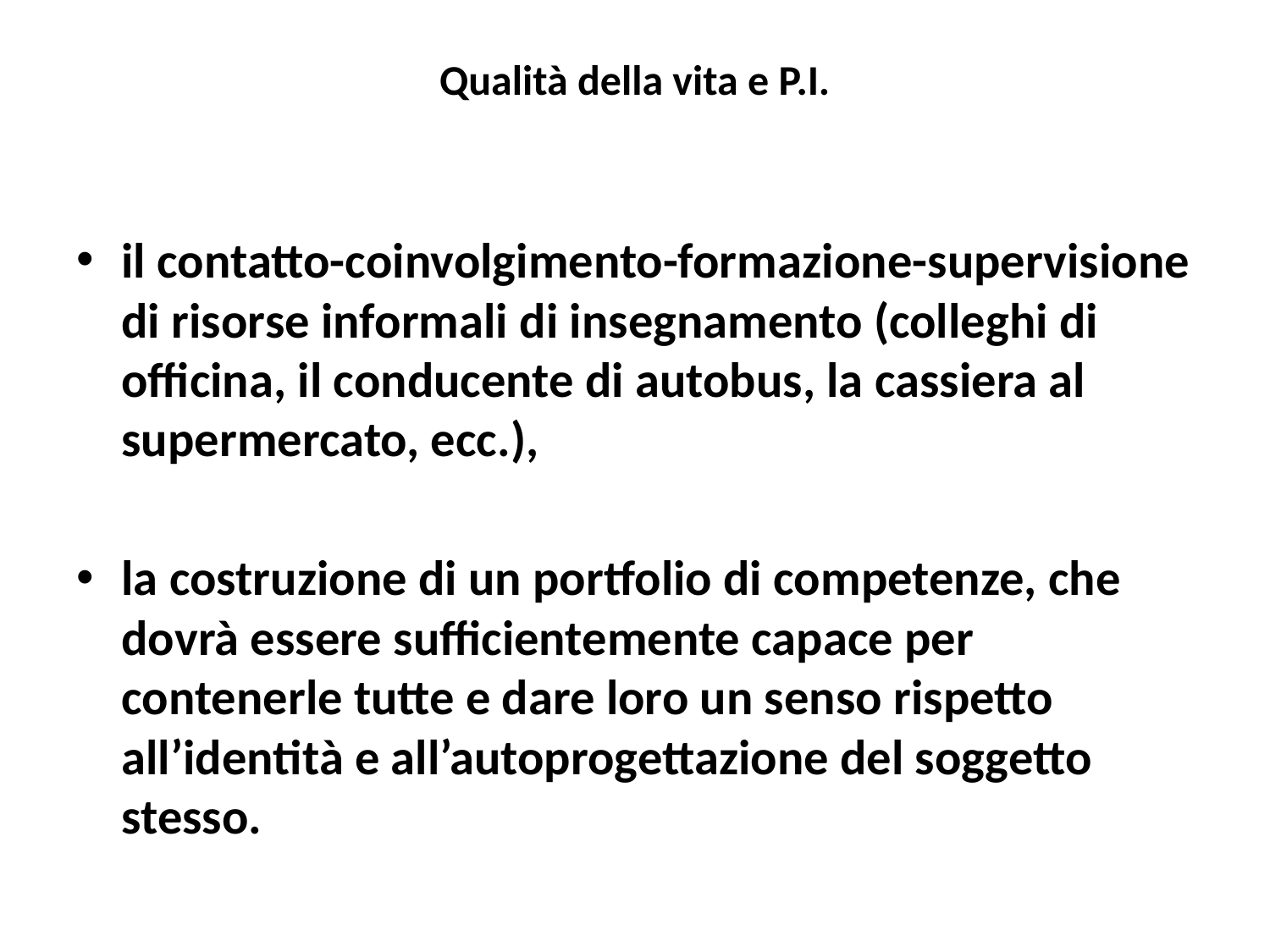

# Qualità della vita e P.I.
il contatto-coinvolgimento-formazione-supervisione di risorse informali di insegnamento (colleghi di officina, il conducente di autobus, la cassiera al supermercato, ecc.),

la costruzione di un portfolio di competenze, che dovrà essere sufficientemente capace per contenerle tutte e dare loro un senso rispetto all’identità e all’autoprogettazione del soggetto stesso.